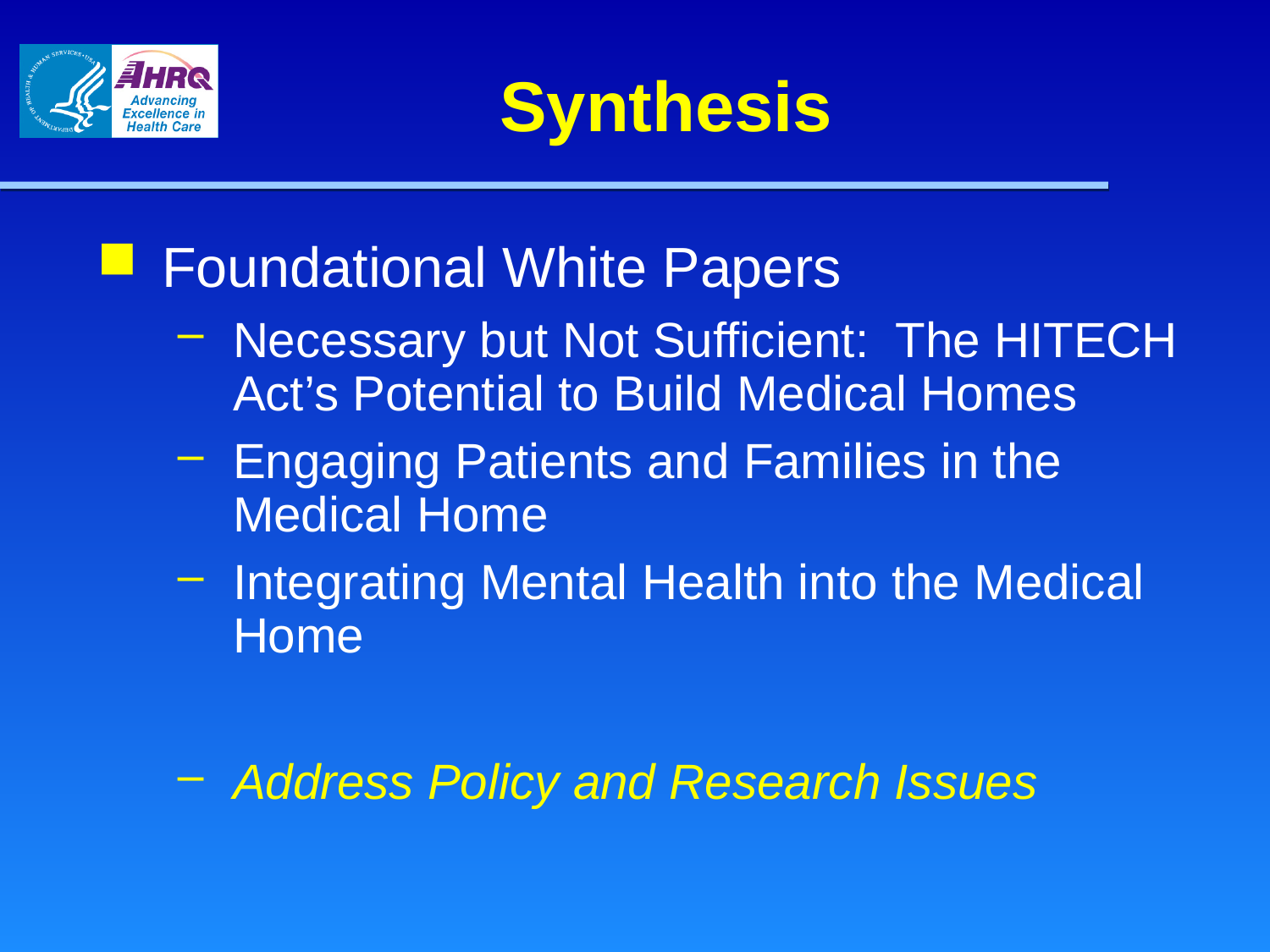

# Synthesis
Foundational White Papers
Necessary but Not Sufficient:  The HITECH Act’s Potential to Build Medical Homes
Engaging Patients and Families in the Medical Home
Integrating Mental Health into the Medical Home

Address Policy and Research Issues